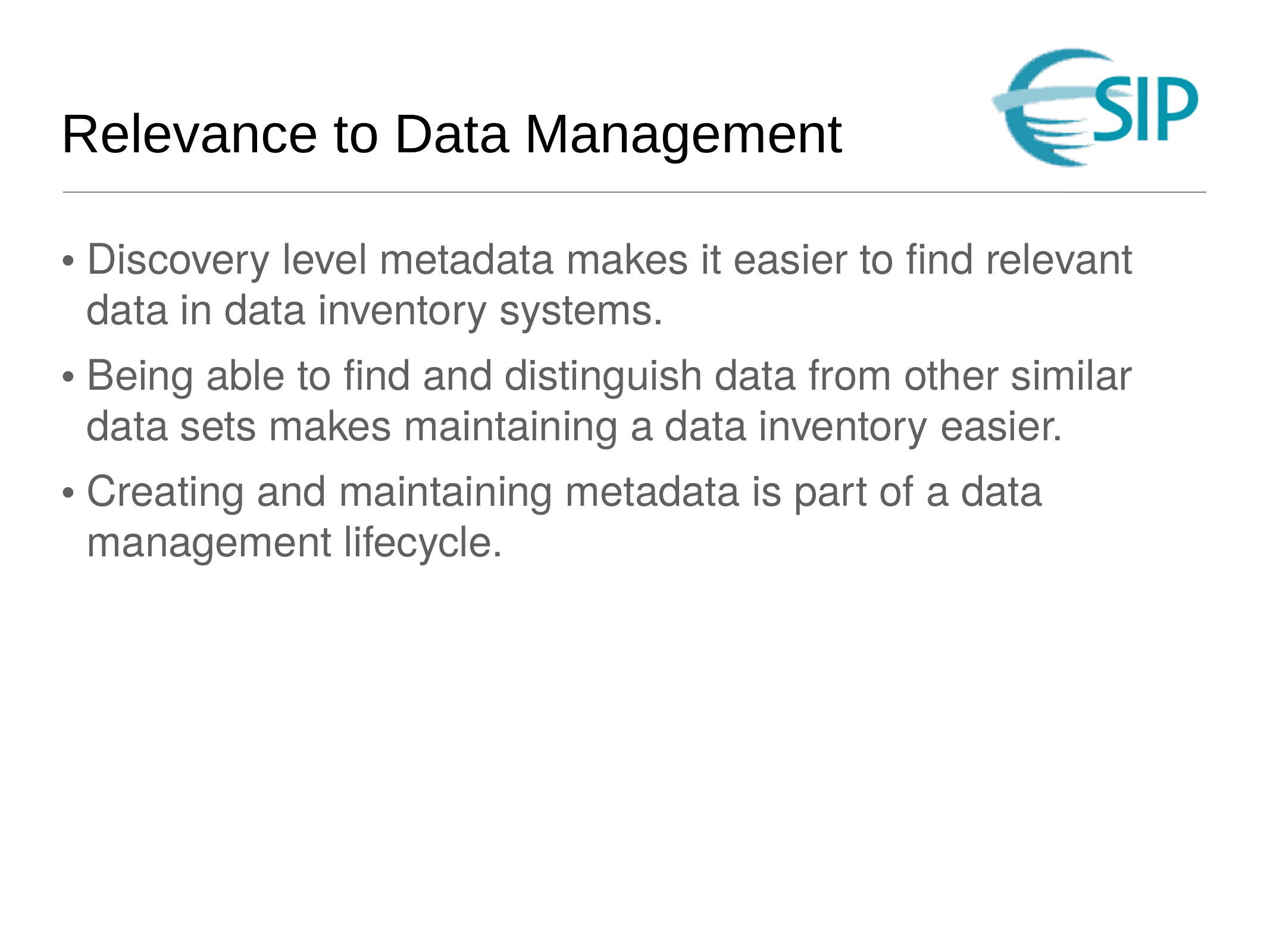

# Relevance to Data Management
Discovery level metadata makes it easier to find relevant data in data inventory systems.
Being able to find and distinguish data from other similar data sets makes maintaining a data inventory easier.
Creating and maintaining metadata is part of a data management lifecycle.